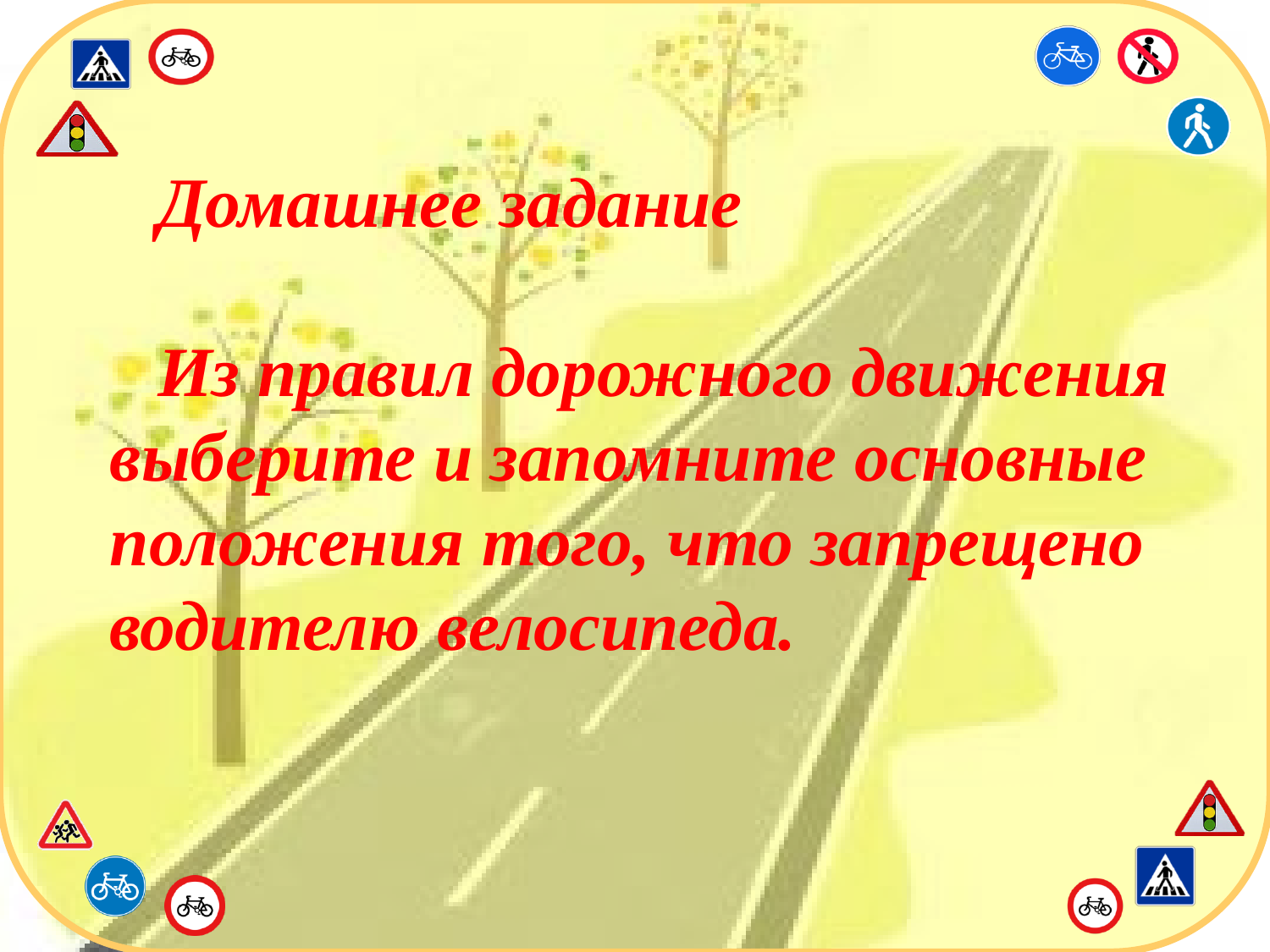

Домашнее задание

Из правил дорожного движения выберите и запомните основные положения того, что запрещено водителю велосипеда.